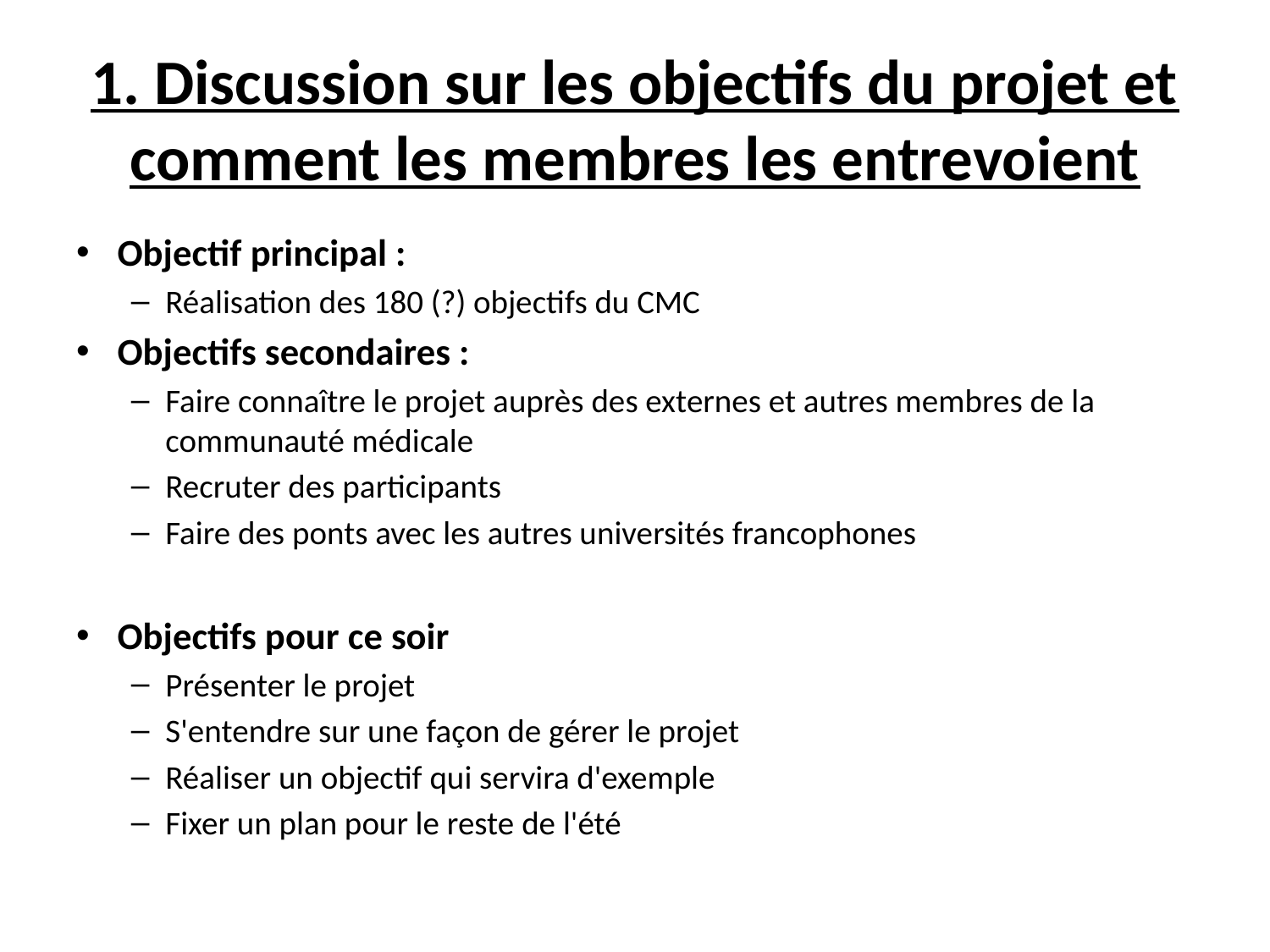

# 1. Discussion sur les objectifs du projet et comment les membres les entrevoient
Objectif principal :
Réalisation des 180 (?) objectifs du CMC
Objectifs secondaires :
Faire connaître le projet auprès des externes et autres membres de la communauté médicale
Recruter des participants
Faire des ponts avec les autres universités francophones

Objectifs pour ce soir
Présenter le projet
S'entendre sur une façon de gérer le projet
Réaliser un objectif qui servira d'exemple
Fixer un plan pour le reste de l'été